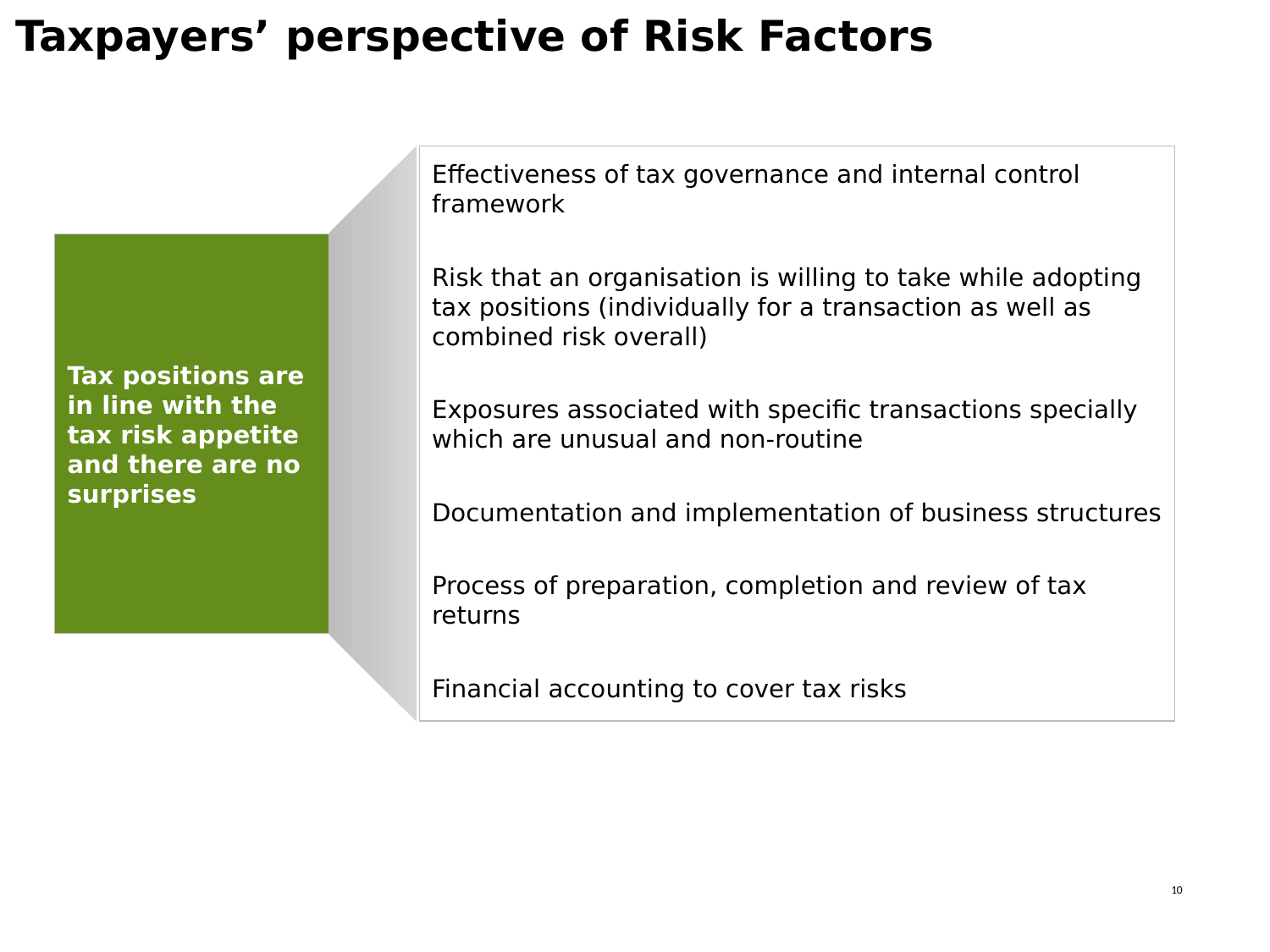

Taxpayers’ perspective of Risk Factors
Effectiveness of tax governance and internal control framework

Risk that an organisation is willing to take while adopting tax positions (individually for a transaction as well as combined risk overall)

Exposures associated with specific transactions specially which are unusual and non-routine

Documentation and implementation of business structures

Process of preparation, completion and review of tax returns

Financial accounting to cover tax risks
Tax positions are in line with the tax risk appetite and there are no surprises